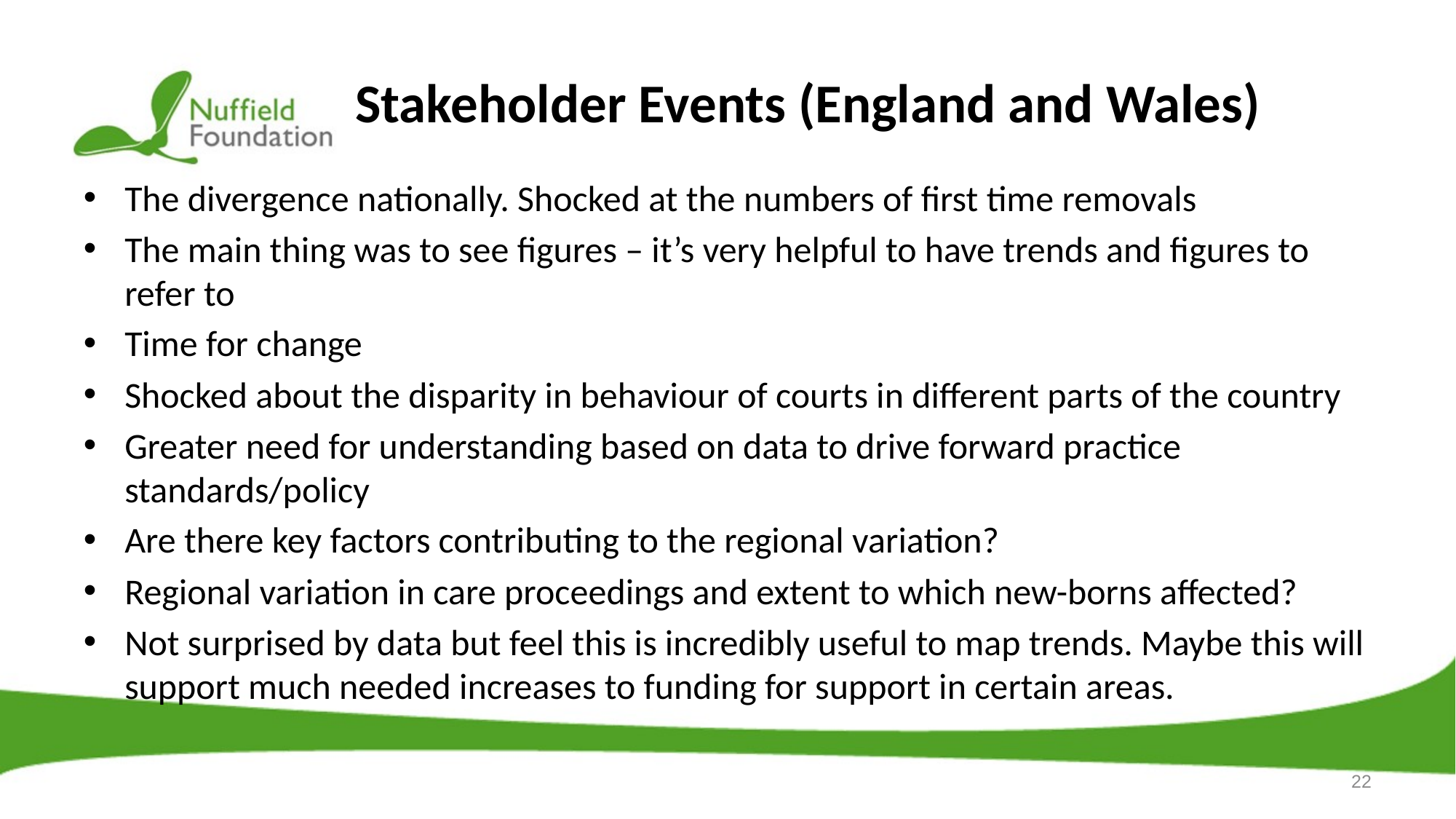

# Stakeholder Events (England and Wales)
The divergence nationally. Shocked at the numbers of first time removals
The main thing was to see figures – it’s very helpful to have trends and figures to refer to
Time for change
Shocked about the disparity in behaviour of courts in different parts of the country
Greater need for understanding based on data to drive forward practice standards/policy
Are there key factors contributing to the regional variation?
Regional variation in care proceedings and extent to which new-borns affected?
Not surprised by data but feel this is incredibly useful to map trends. Maybe this will support much needed increases to funding for support in certain areas.

22